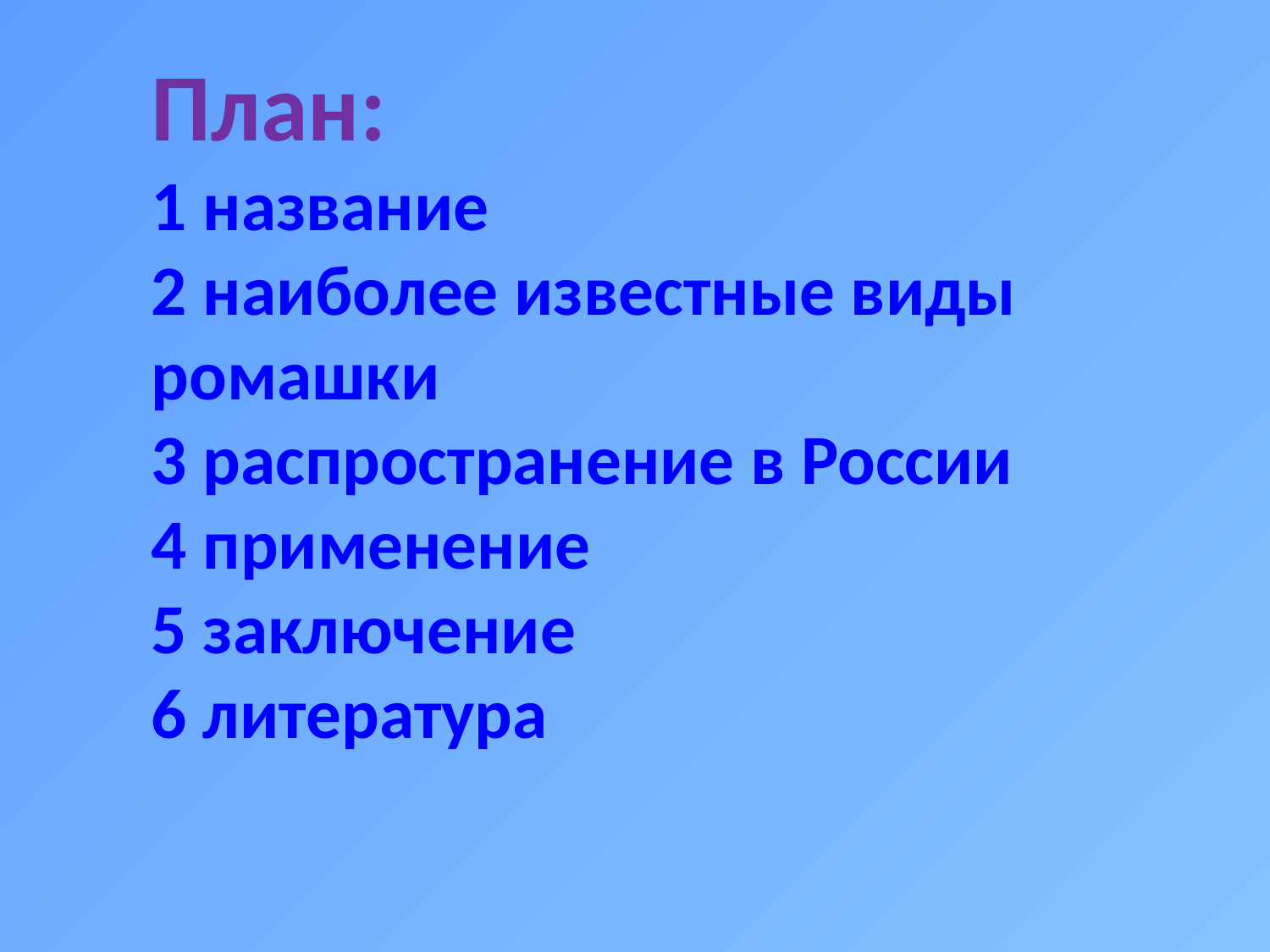

План:
1 название
2 наиболее известные виды ромашки
3 распространение в России
4 применение
5 заключение
6 литература